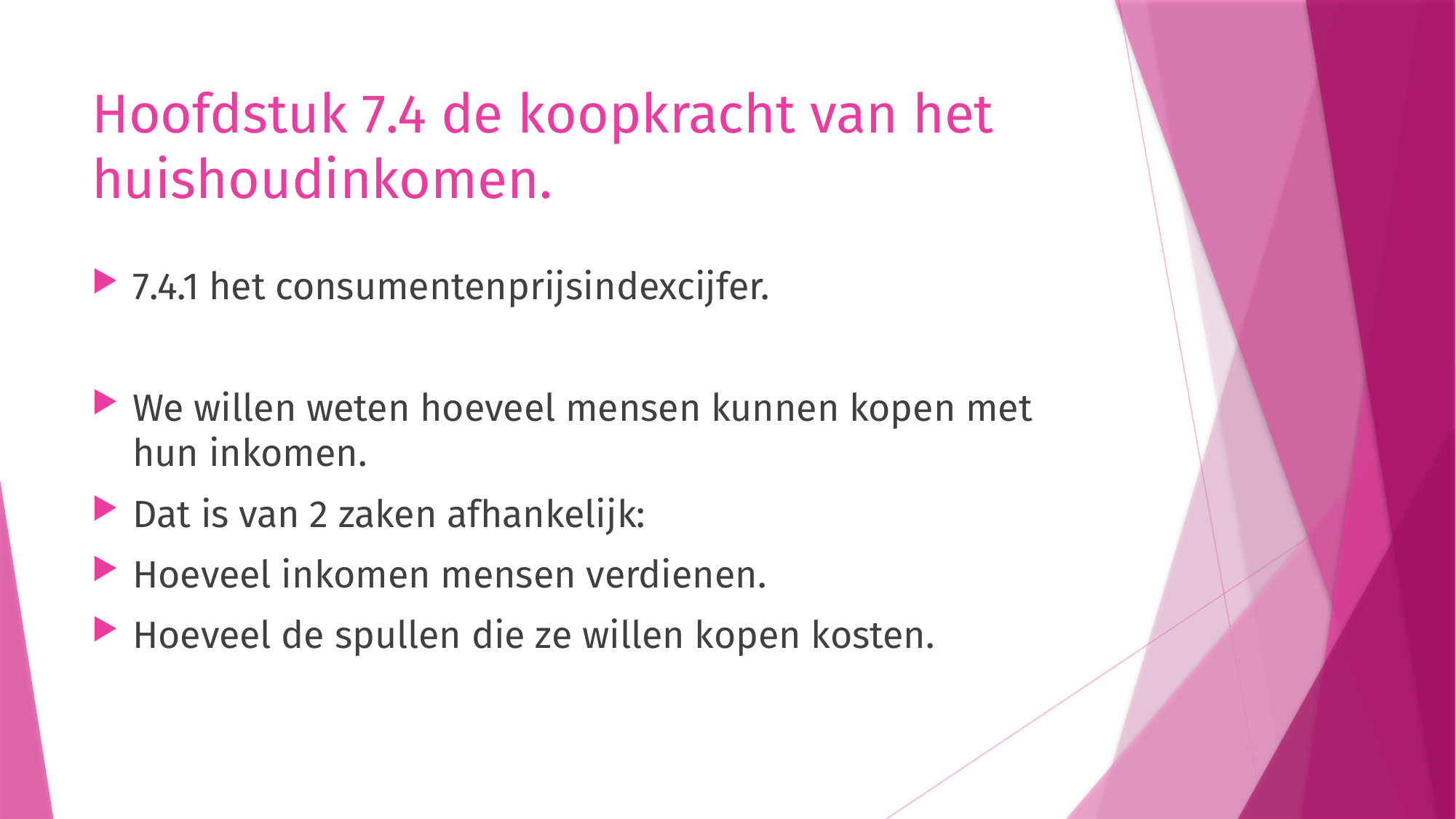

# Hoofdstuk 7.4 de koopkracht van het huishoudinkomen.
7.4.1 het consumentenprijsindexcijfer.

We willen weten hoeveel mensen kunnen kopen met hun inkomen.
Dat is van 2 zaken afhankelijk:
Hoeveel inkomen mensen verdienen.
Hoeveel de spullen die ze willen kopen kosten.